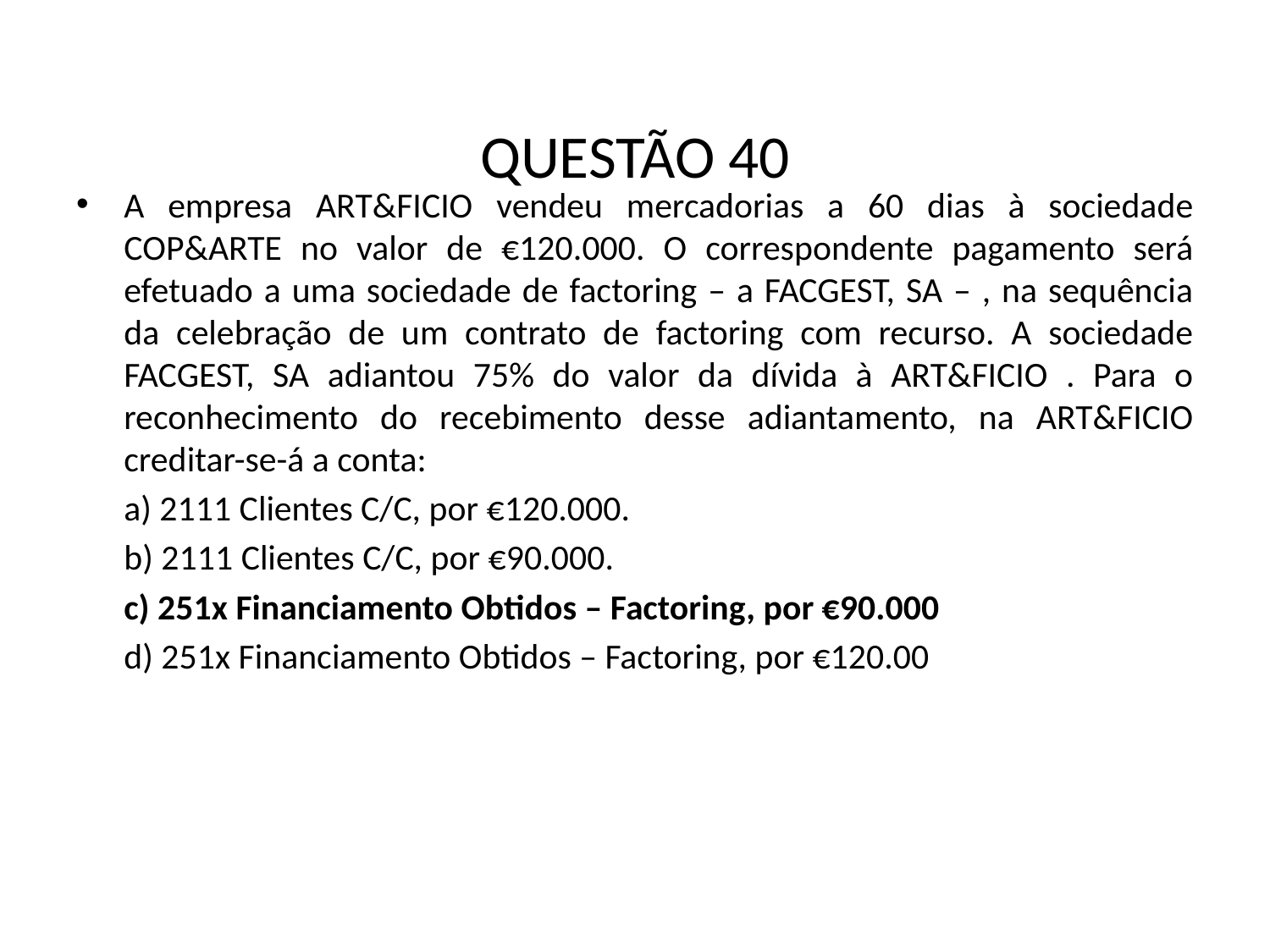

# QUESTÃO 40
A empresa ART&FICIO vendeu mercadorias a 60 dias à sociedade COP&ARTE no valor de €120.000. O correspondente pagamento será efetuado a uma sociedade de factoring – a FACGEST, SA – , na sequência da celebração de um contrato de factoring com recurso. A sociedade FACGEST, SA adiantou 75% do valor da dívida à ART&FICIO . Para o reconhecimento do recebimento desse adiantamento, na ART&FICIO creditar-se-á a conta:
	a) 2111 Clientes C/C, por €120.000.
	b) 2111 Clientes C/C, por €90.000.
	c) 251x Financiamento Obtidos – Factoring, por €90.000
	d) 251x Financiamento Obtidos – Factoring, por €120.00